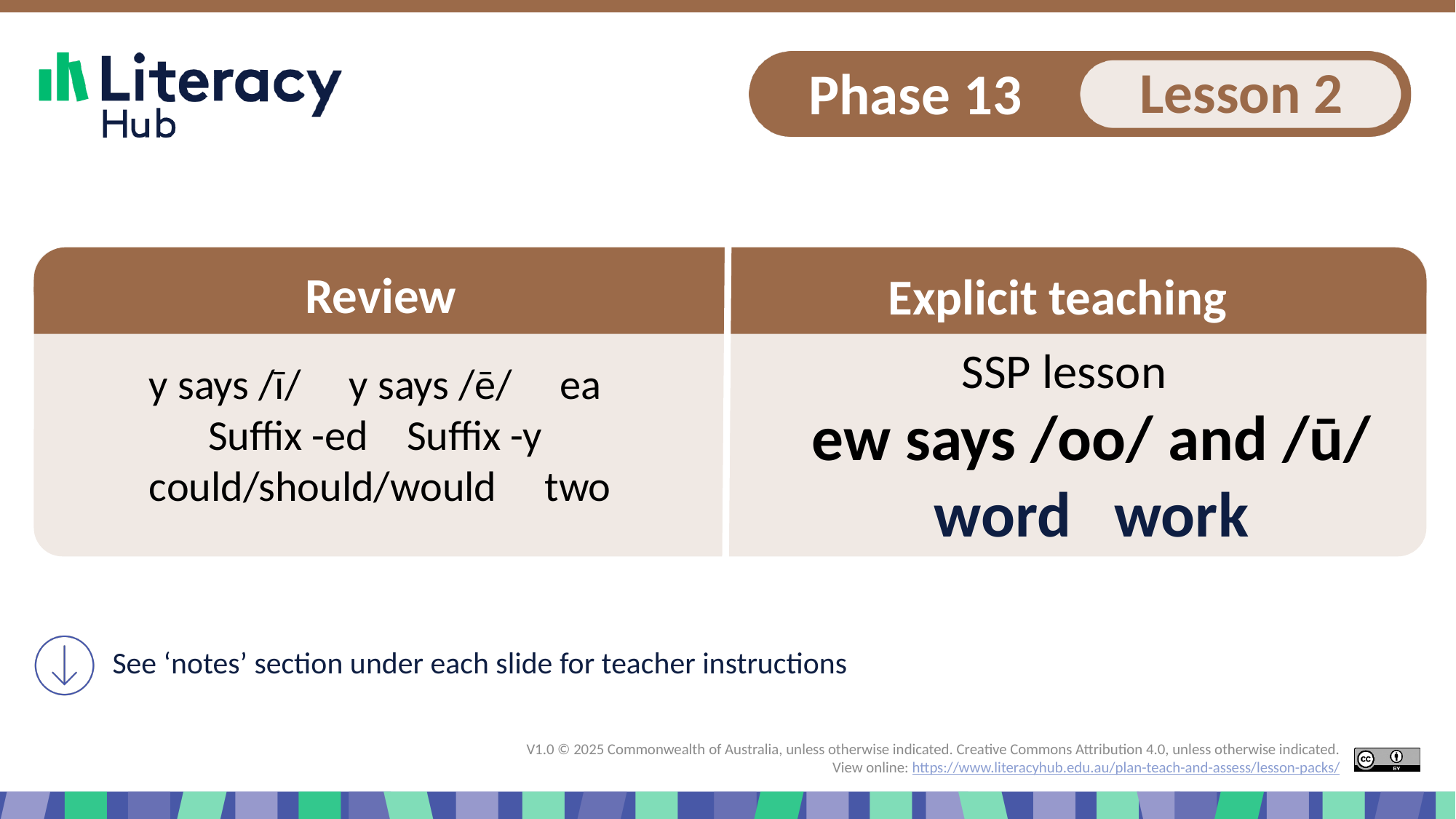

Slide 1 Explicit teaching
y says /ī/     y says /ē/     ea
Suffix -ed    Suffix -y
could/should/would     two
ew says /oo/ and /ū/
word   work